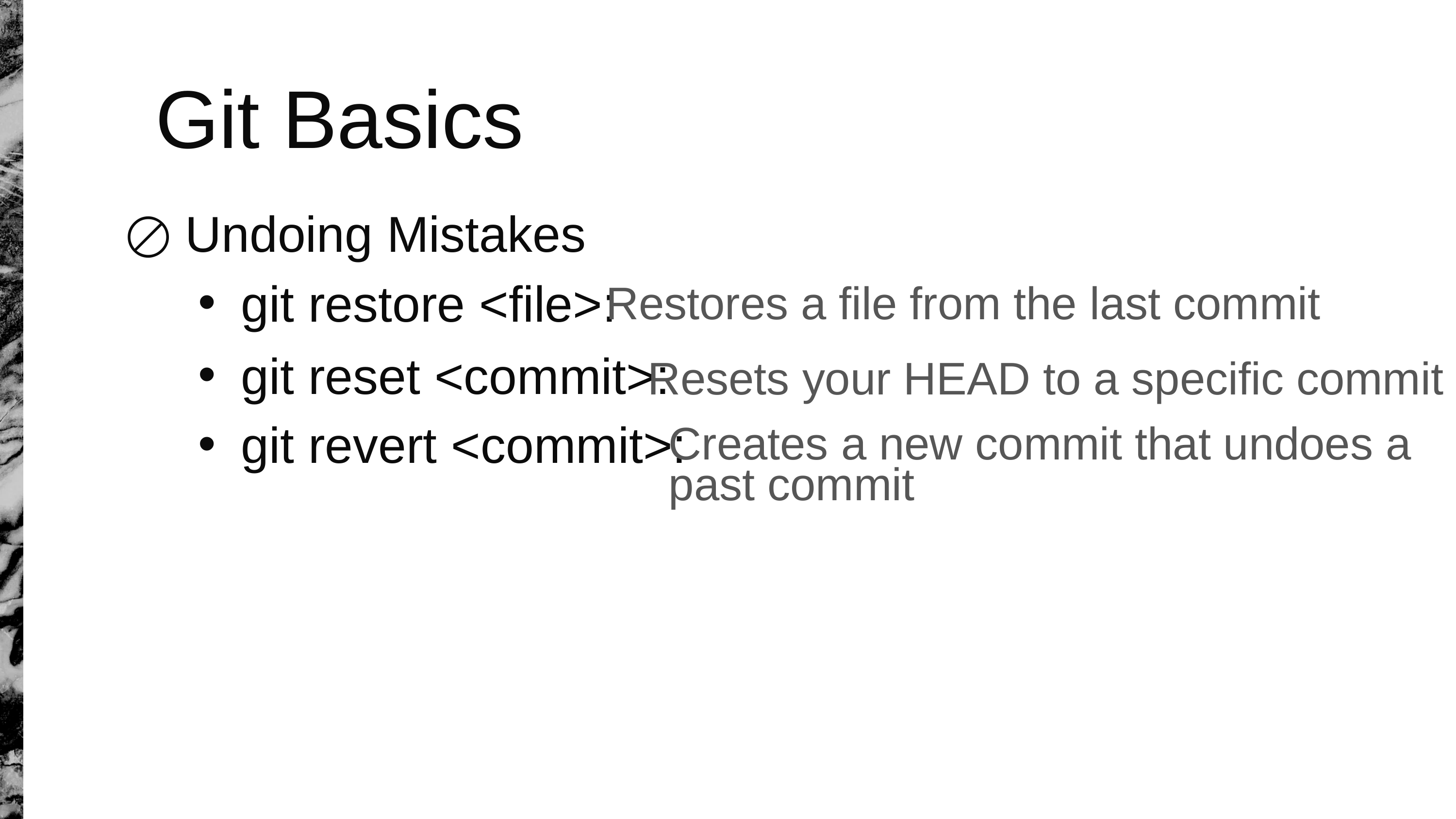

Git Basics
🚫 Undoing Mistakes
git restore <file>:
Restores a file from the last commit
git reset <commit>:
Resets your HEAD to a specific commit
git revert <commit>:
Creates a new commit that undoes a past commit